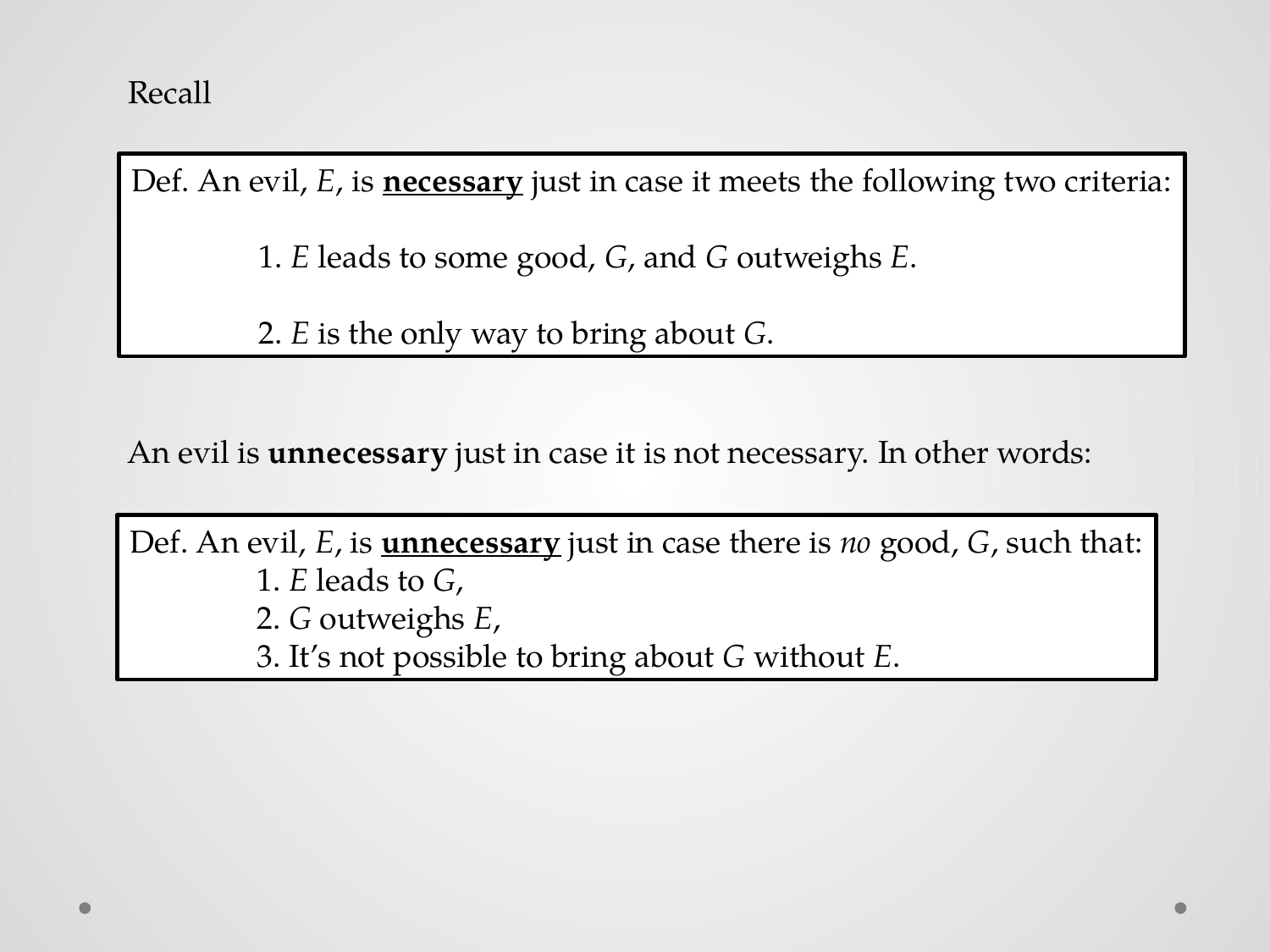

Recall
Def. An evil, E, is necessary just in case it meets the following two criteria:

	1. E leads to some good, G, and G outweighs E.

	2. E is the only way to bring about G.
An evil is unnecessary just in case it is not necessary. In other words:
Def. An evil, E, is unnecessary just in case there is no good, G, such that:
	1. E leads to G,
	2. G outweighs E,
	3. It’s not possible to bring about G without E.